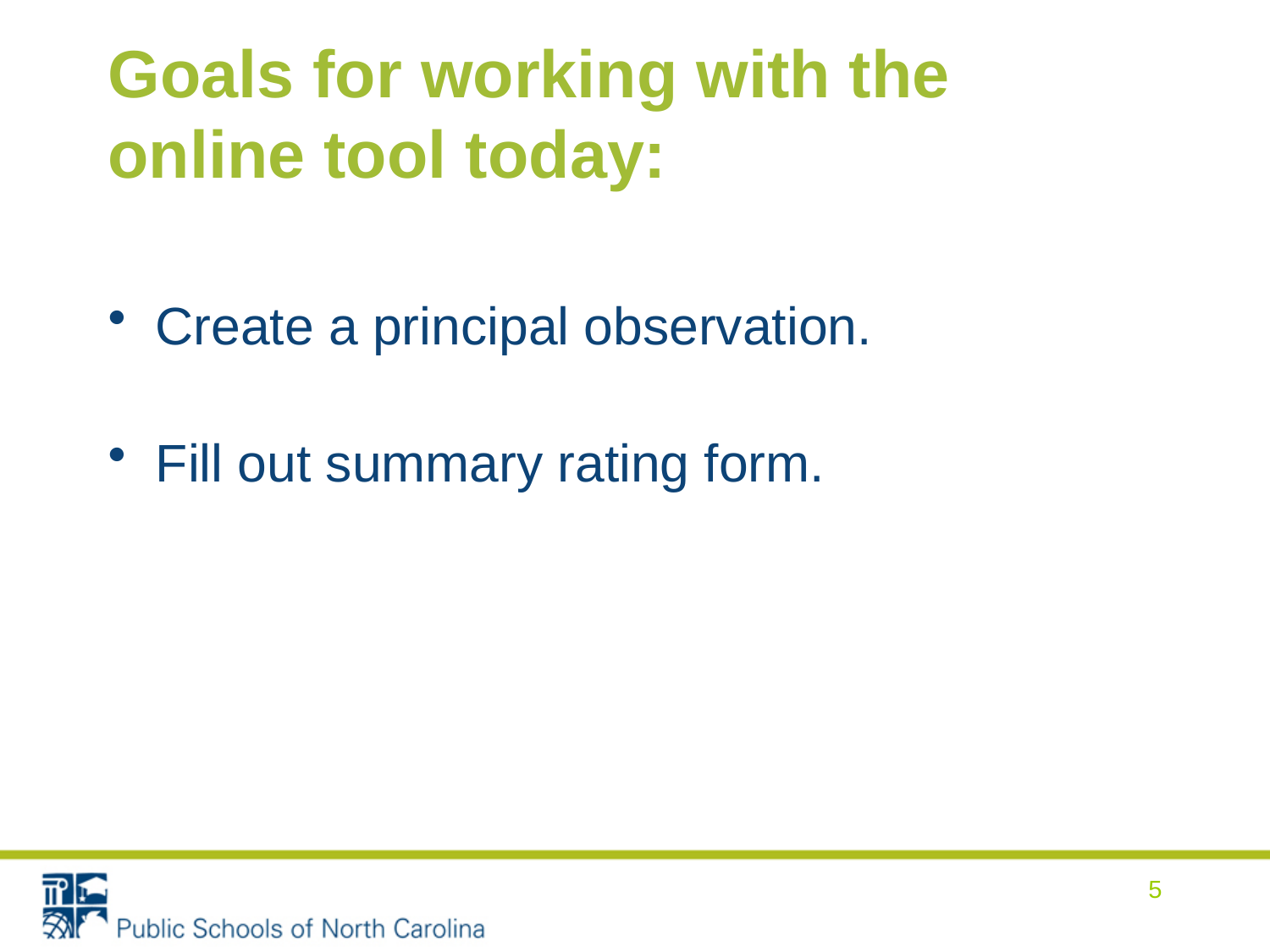

# Goals for working with the online tool today:
Create a principal observation.
Fill out summary rating form.
5